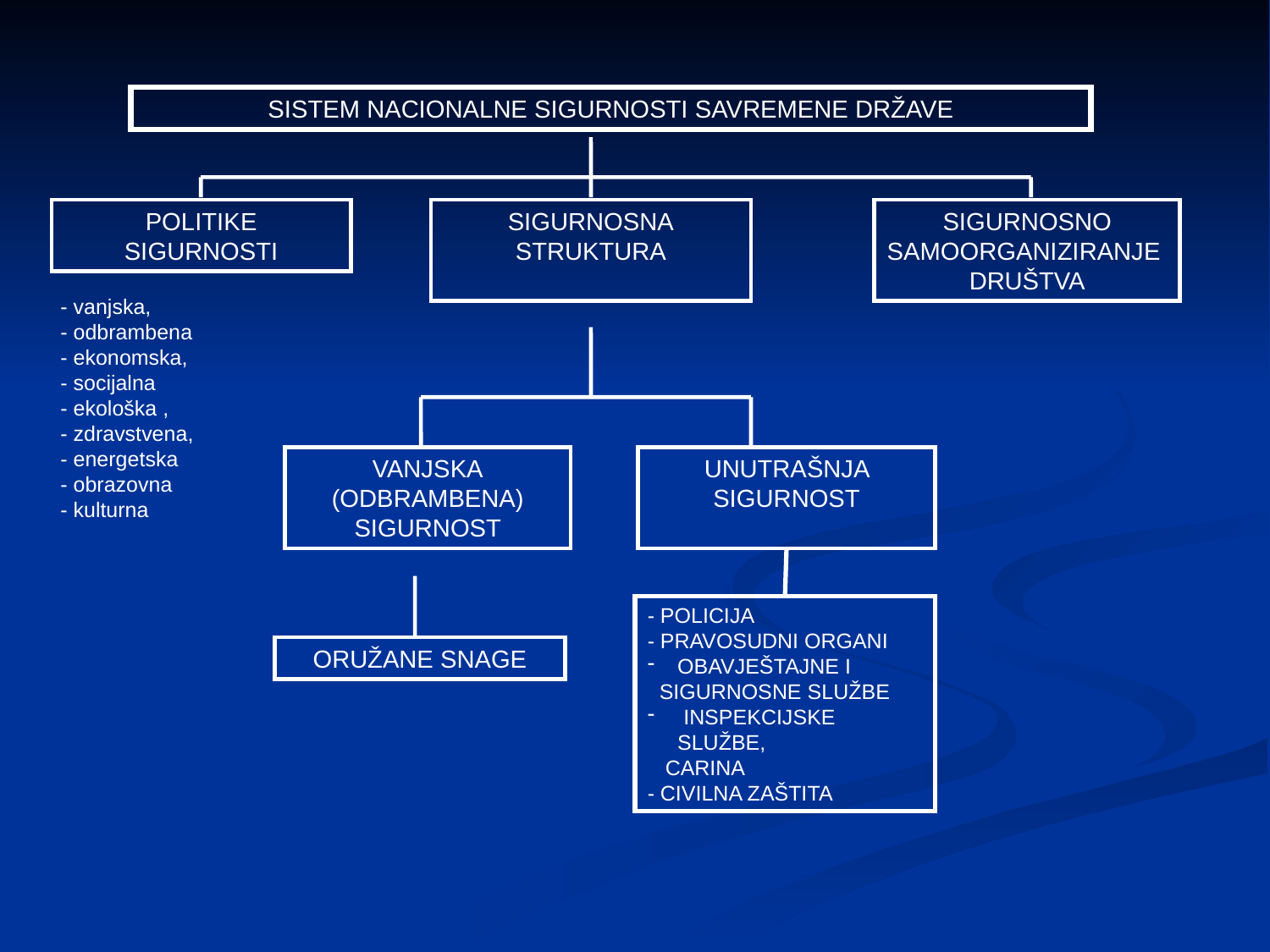

SISTEM NACIONALNE SIGURNOSTI SAVREMENE DRŽAVE

POLITIKE
SIGURNOSTI
SIGURNOSNA
STRUKTURA

SIGURNOSNO
SAMOORGANIZIRANJE
DRUŠTVA
- vanjska,
- odbrambena
- ekonomska,
- socijalna
- ekološka ,
- zdravstvena,
- energetska
- obrazovna
- kulturna

VANJSKA
(ODBRAMBENA)
SIGURNOST
UNUTRAŠNJA SIGURNOST

- POLICIJA
- PRAVOSUDNI ORGANI
OBAVJEŠTAJNE I
  SIGURNOSNE SLUŽBE
 INSPEKCIJSKE SLUŽBE,
   CARINA
- CIVILNA ZAŠTITA
ORUŽANE SNAGE